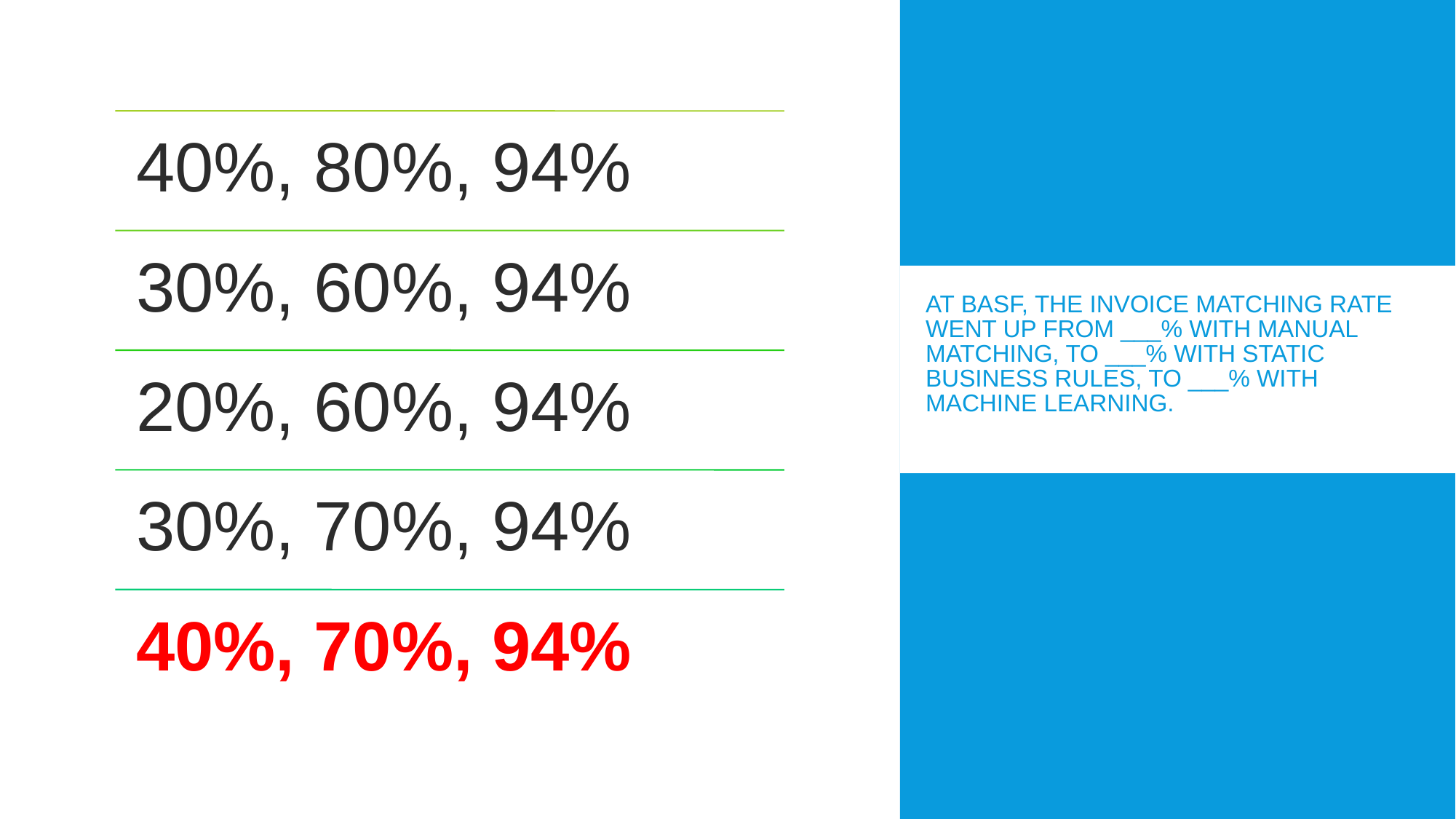

40%, 80%, 94%
30%, 60%, 94%
20%, 60%, 94%
30%, 70%, 94%
40%, 70%, 94%

# At BASF, the invoice matching rate went up from ___% with manual matching, to ___% with static business rules, to ___% with machine learning.